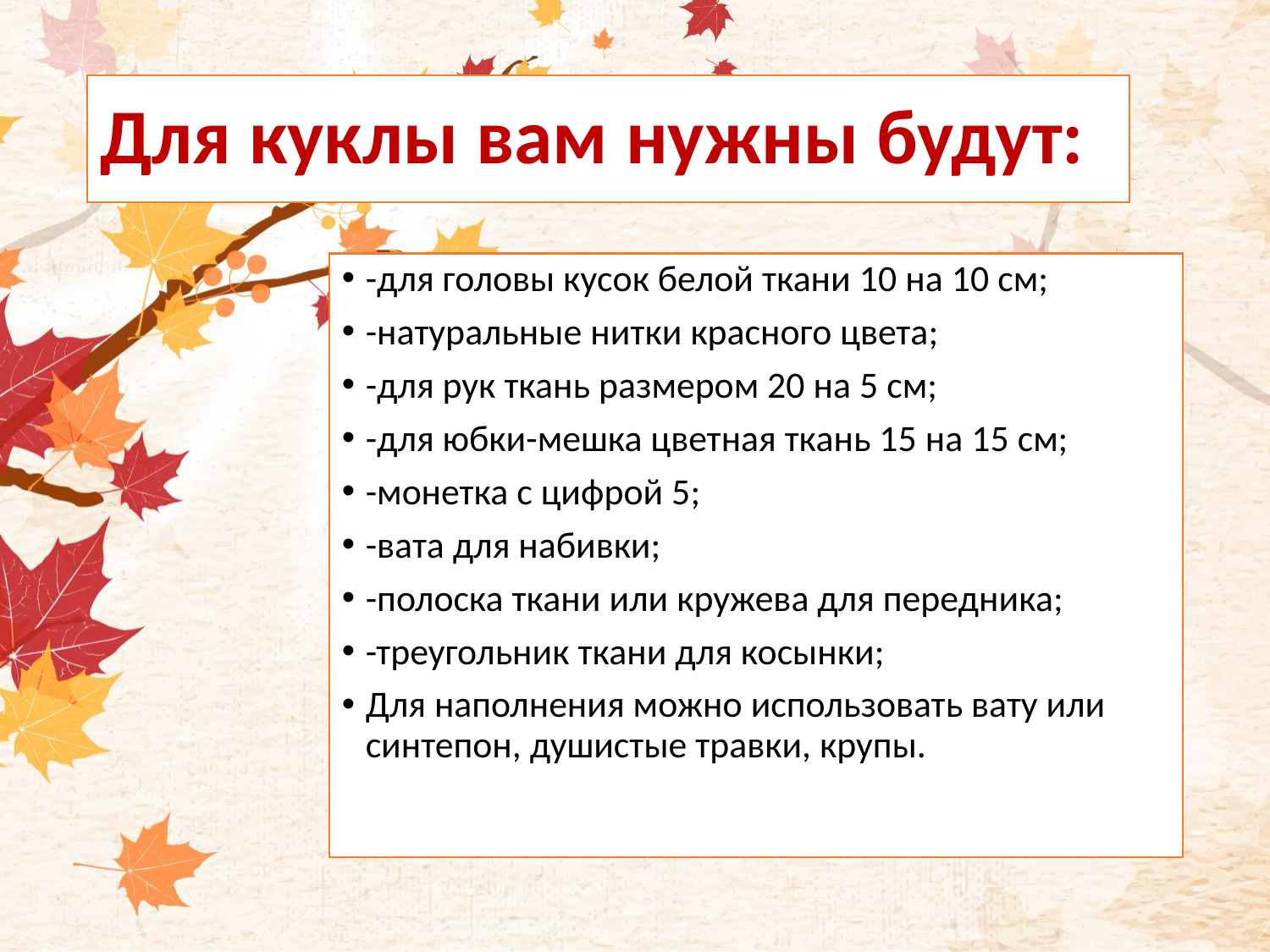

# Для куклы вам нужны будут:
-для головы кусок белой ткани 10 на 10 см;
-натуральные нитки красного цвета;
-для рук ткань размером 20 на 5 см;
-для юбки-мешка цветная ткань 15 на 15 см;
-монетка с цифрой 5;
-вата для набивки;
-полоска ткани или кружева для передника;
-треугольник ткани для косынки;
Для наполнения можно использовать вату или синтепон, душистые травки, крупы.